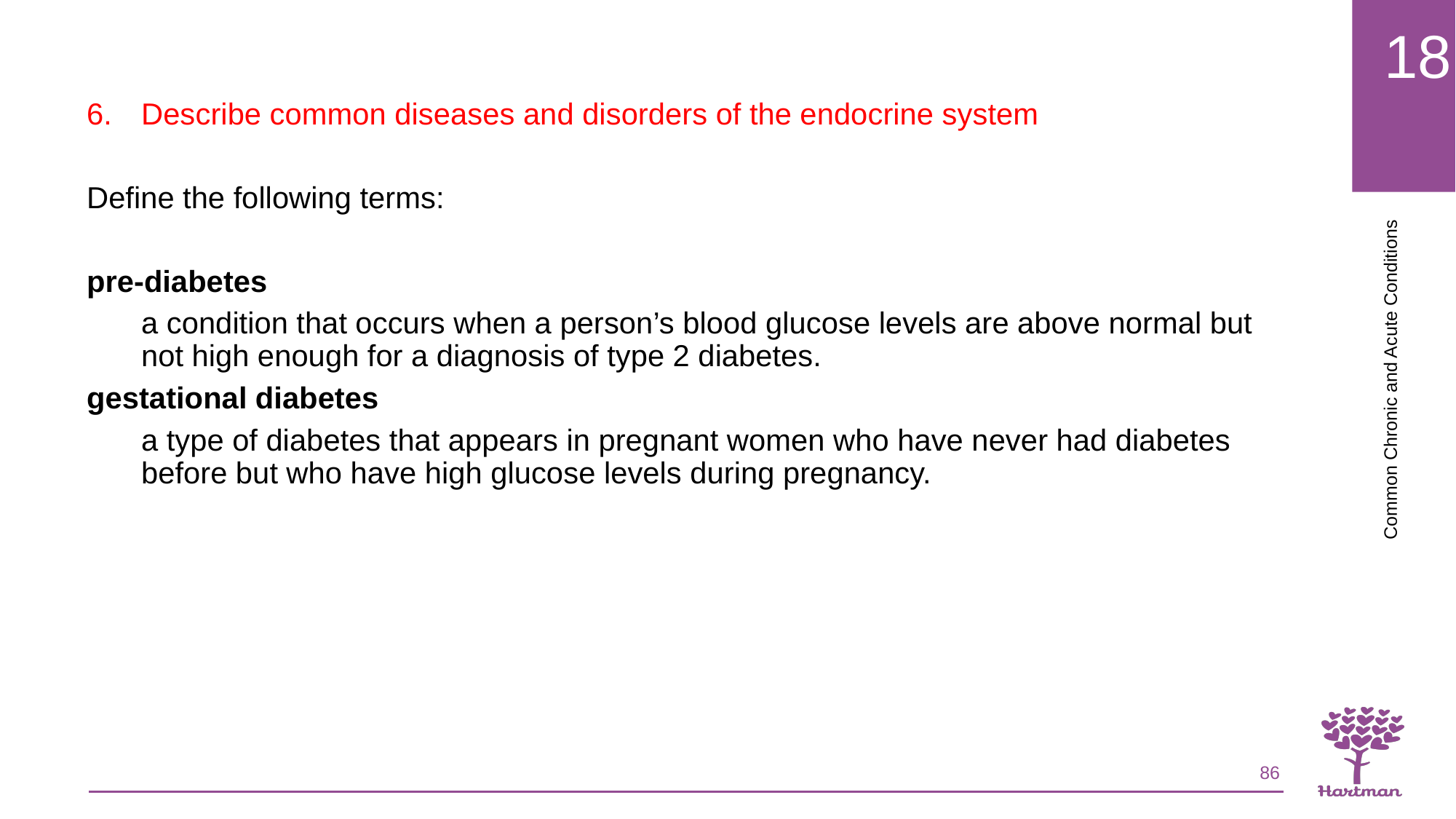

Describe common diseases and disorders of the endocrine system

Define the following terms:

pre-diabetes
a condition that occurs when a person’s blood glucose levels are above normal but not high enough for a diagnosis of type 2 diabetes.
gestational diabetes
a type of diabetes that appears in pregnant women who have never had diabetes before but who have high glucose levels during pregnancy.

86